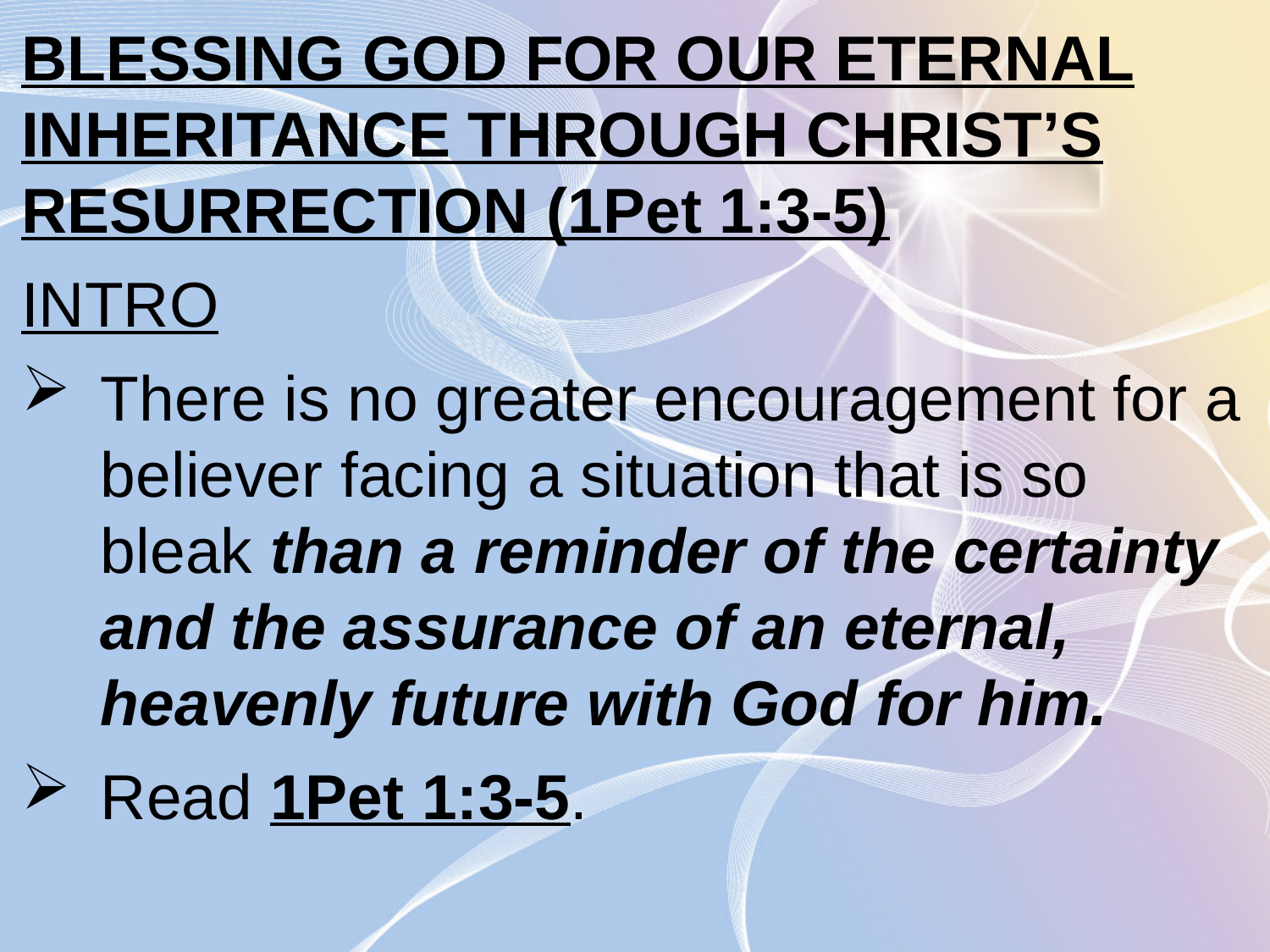

BLESSING GOD FOR OUR ETERNAL INHERITANCE THROUGH CHRIST’S RESURRECTION (1Pet 1:3-5)
INTRO
There is no greater encouragement for a believer facing a situation that is so bleak than a reminder of the certainty and the assurance of an eternal, heavenly future with God for him.
Read 1Pet 1:3-5.